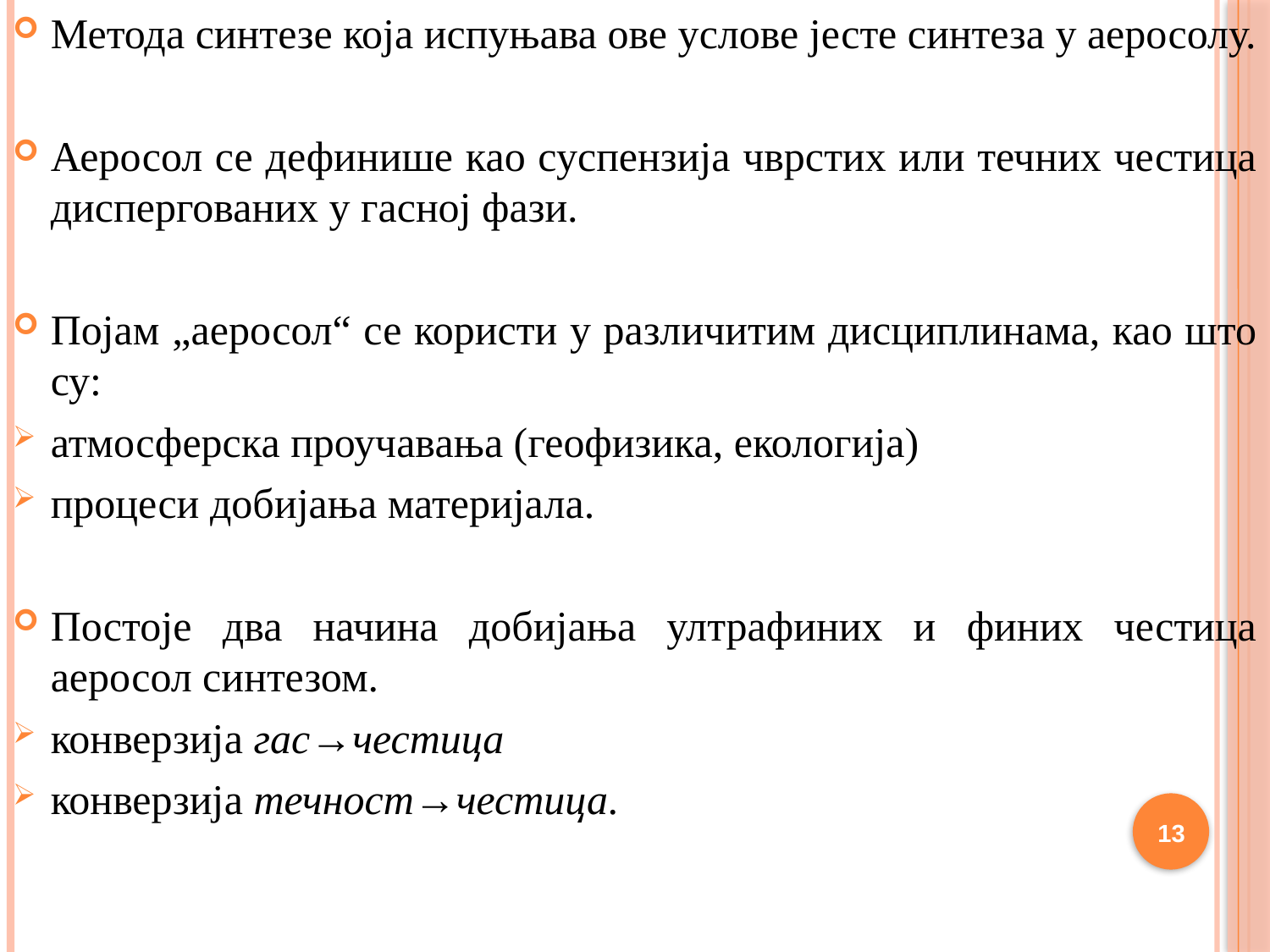

Метода синтезе која испуњава ове услове јесте синтеза у аеросолу.

Аеросол се дефинише као суспензија чврстих или течних честица диспергованих у гасној фази.

Појам „аеросол“ се користи у различитим дисциплинама, као што су:
атмосферска проучавања (геофизика, екологија)
процеси добијања материјала.

Постоје два начина добијања ултрафиних и финих честица аеросол синтезом.
конверзија гас→честица
конверзија течност→честица.

13